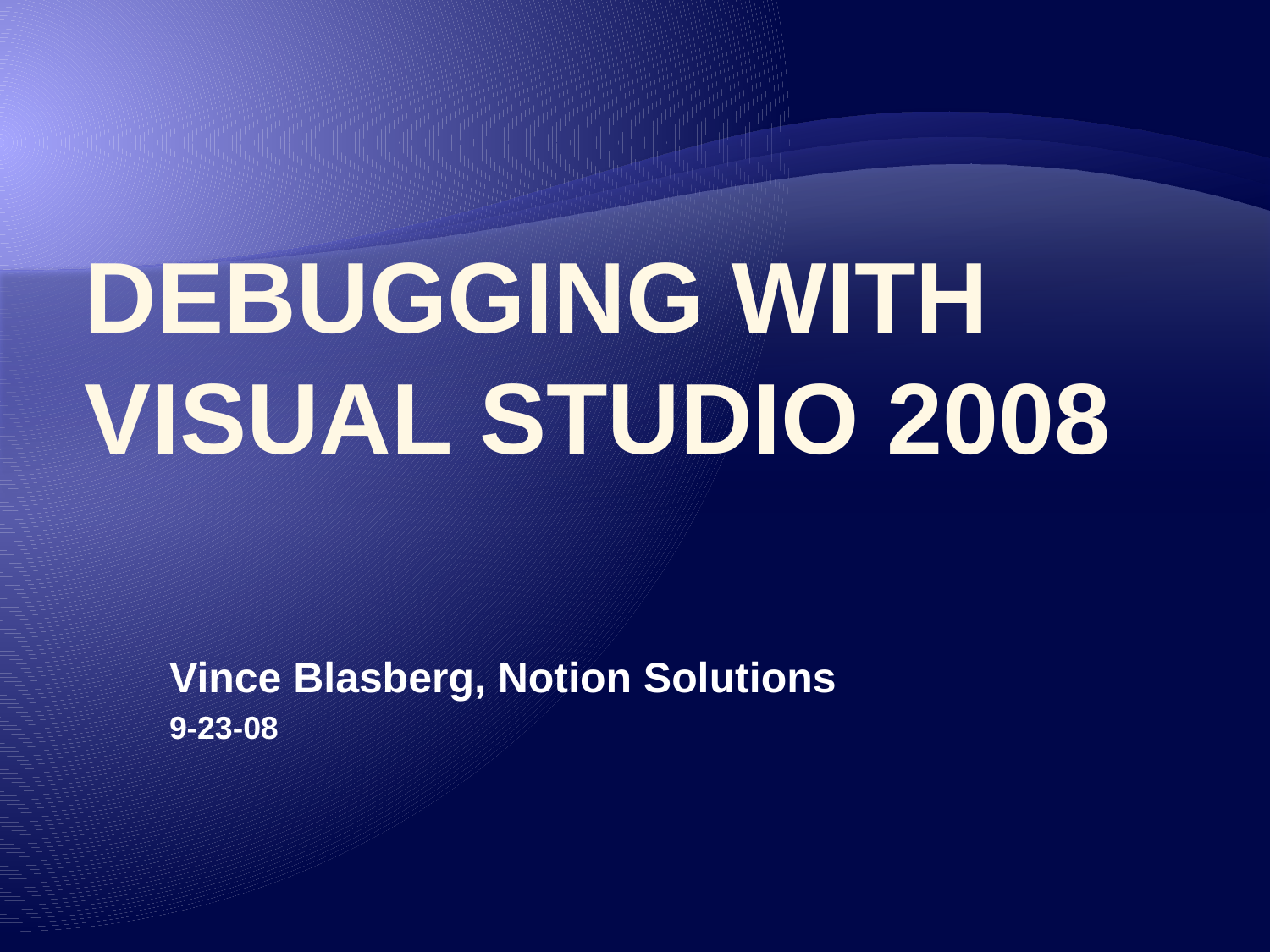

# Debugging with Visual Studio 2008
Vince Blasberg, Notion Solutions
9-23-08